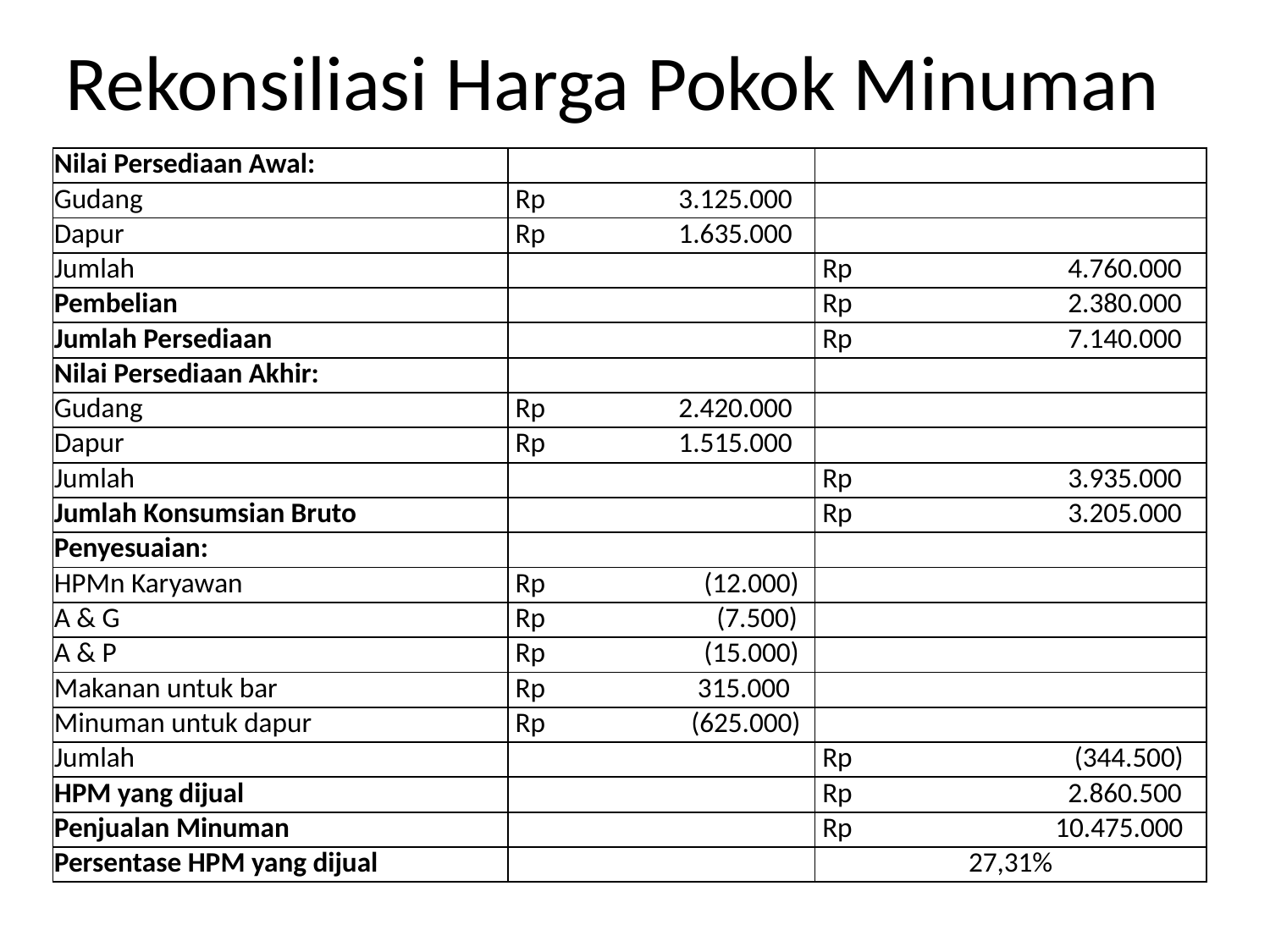

# Rekonsiliasi Harga Pokok Minuman
| Nilai Persediaan Awal: |  |  |
| --- | --- | --- |
| Gudang | Rp 3.125.000 |  |
| Dapur | Rp 1.635.000 |  |
| Jumlah |  | Rp 4.760.000 |
| Pembelian |  | Rp 2.380.000 |
| Jumlah Persediaan |  | Rp 7.140.000 |
| Nilai Persediaan Akhir: |  |  |
| Gudang | Rp 2.420.000 |  |
| Dapur | Rp 1.515.000 |  |
| Jumlah |  | Rp 3.935.000 |
| Jumlah Konsumsian Bruto |  | Rp 3.205.000 |
| Penyesuaian: |  |  |
| HPMn Karyawan | Rp (12.000) |  |
| A & G | Rp (7.500) |  |
| A & P | Rp (15.000) |  |
| Makanan untuk bar | Rp 315.000 |  |
| Minuman untuk dapur | Rp (625.000) |  |
| Jumlah |  | Rp (344.500) |
| HPM yang dijual |  | Rp 2.860.500 |
| Penjualan Minuman |  | Rp 10.475.000 |
| Persentase HPM yang dijual |  | 27,31% |